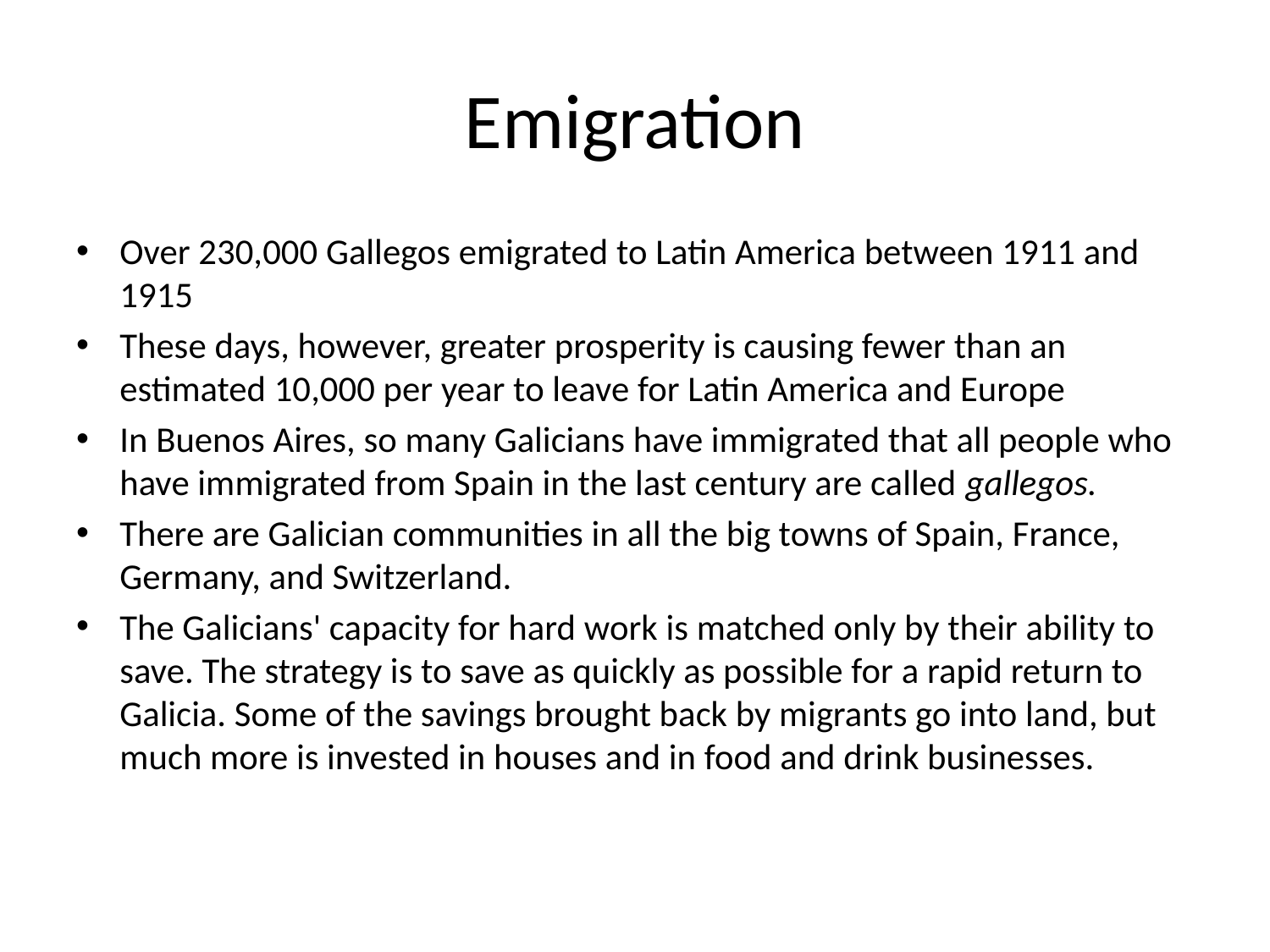

# Emigration
Over 230,000 Gallegos emigrated to Latin America between 1911 and 1915
These days, however, greater prosperity is causing fewer than an estimated 10,000 per year to leave for Latin America and Europe
In Buenos Aires, so many Galicians have immigrated that all people who have immigrated from Spain in the last century are called gallegos.
There are Galician communities in all the big towns of Spain, France, Germany, and Switzerland.
The Galicians' capacity for hard work is matched only by their ability to save. The strategy is to save as quickly as possible for a rapid return to Galicia. Some of the savings brought back by migrants go into land, but much more is invested in houses and in food and drink businesses.